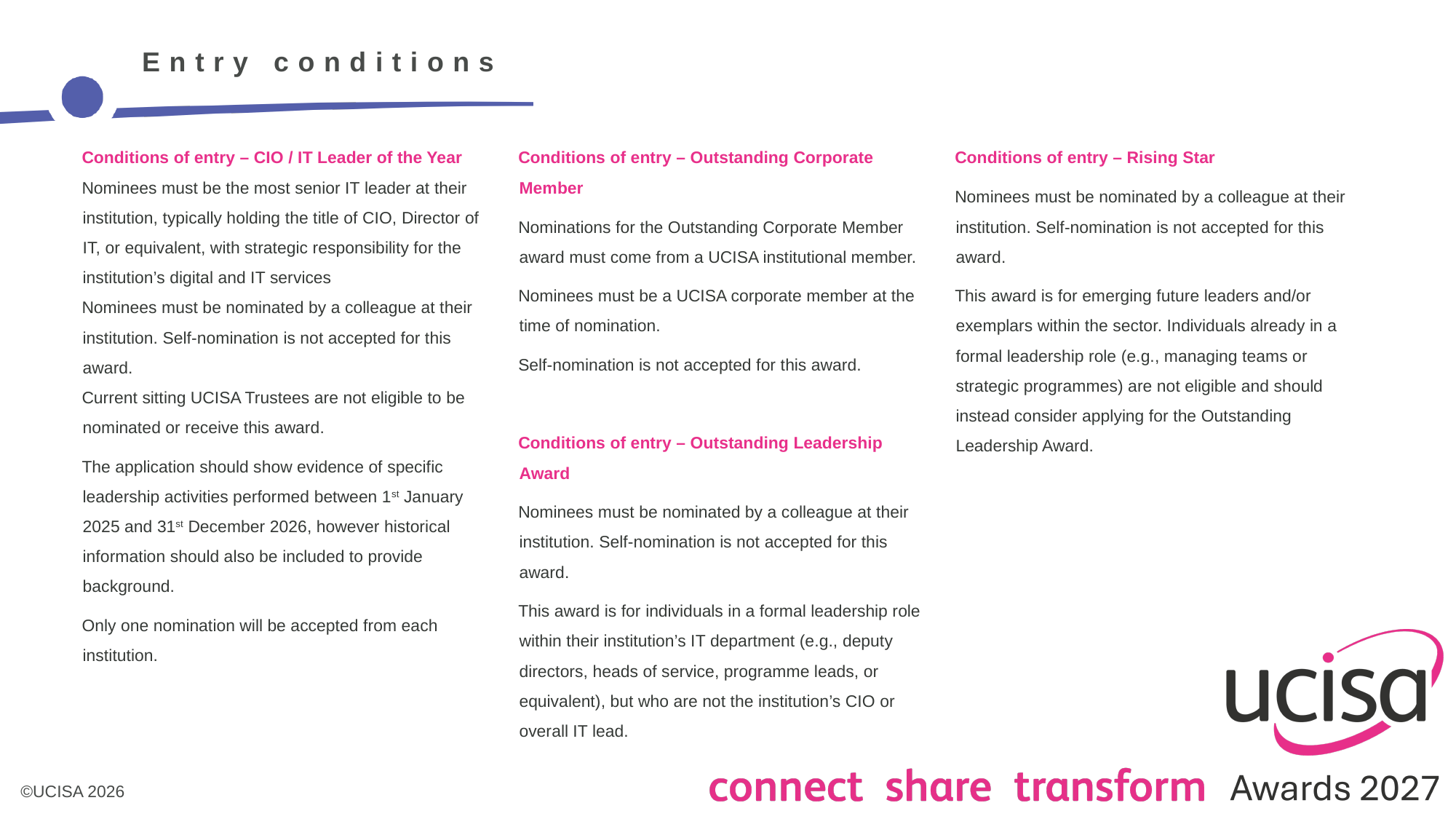

Entry conditions
Conditions of entry – CIO / IT Leader of the Year
Nominees must be the most senior IT leader at their institution, typically holding the title of CIO, Director of IT, or equivalent, with strategic responsibility for the institution’s digital and IT services
Nominees must be nominated by a colleague at their institution. Self-nomination is not accepted for this award.
Current sitting UCISA Trustees are not eligible to be nominated or receive this award.
The application should show evidence of specific leadership activities performed between 1st January 2025 and 31st December 2026, however historical information should also be included to provide background.
Only one nomination will be accepted from each institution.

Conditions of entry – Outstanding Corporate Member
Nominations for the Outstanding Corporate Member award must come from a UCISA institutional member.
Nominees must be a UCISA corporate member at the time of nomination.
Self-nomination is not accepted for this award.

Conditions of entry – Outstanding Leadership Award
Nominees must be nominated by a colleague at their institution. Self-nomination is not accepted for this award.​
This award is for individuals in a formal leadership role within their institution’s IT department (e.g., deputy directors, heads of service, programme leads, or equivalent), but who are not the institution’s CIO or overall IT lead.
Conditions of entry – Rising Star
Nominees must be nominated by a colleague at their institution. Self-nomination is not accepted for this award.
This award is for emerging future leaders and/or exemplars within the sector. Individuals already in a formal leadership role (e.g., managing teams or strategic programmes) are not eligible and should instead consider applying for the Outstanding Leadership Award.